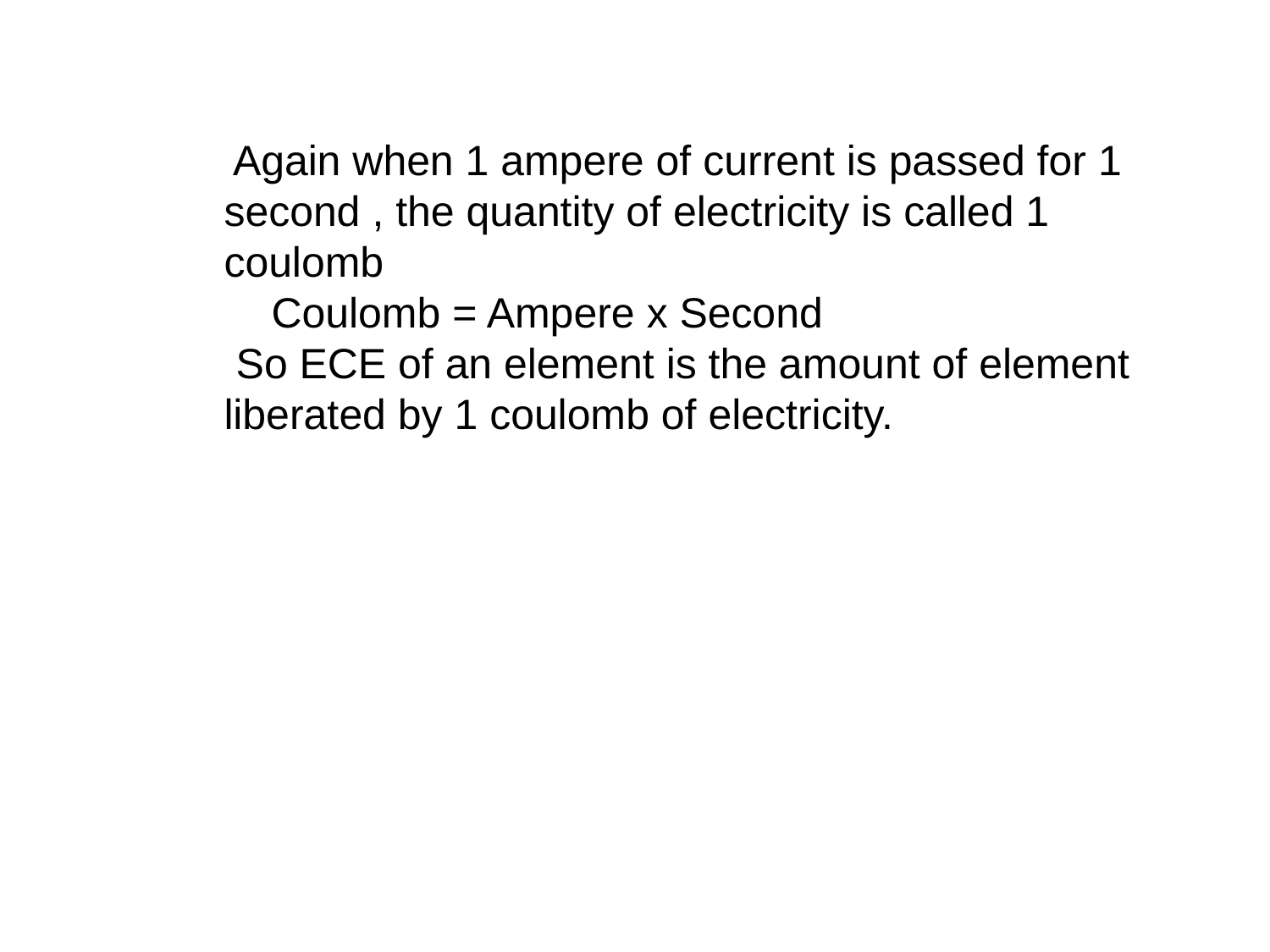

Again when 1 ampere of current is passed for 1 second , the quantity of electricity is called 1 coulomb
    Coulomb = Ampere x Second
 So ECE of an element is the amount of element liberated by 1 coulomb of electricity.